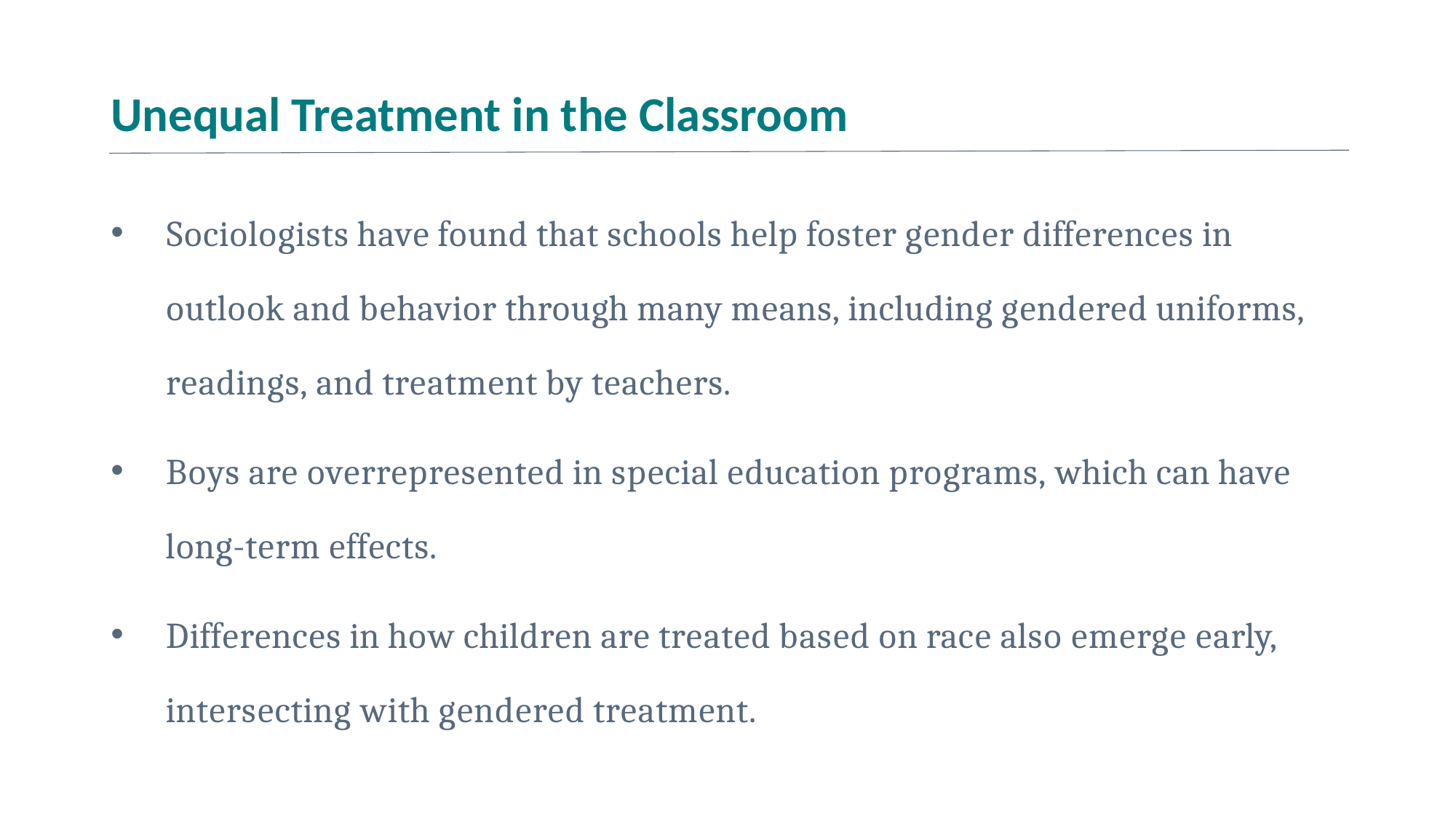

# Unequal Treatment in the Classroom
Sociologists have found that schools help foster gender differences in outlook and behavior through many means, including gendered uniforms, readings, and treatment by teachers.
Boys are overrepresented in special education programs, which can have long-term effects.
Differences in how children are treated based on race also emerge early, intersecting with gendered treatment.